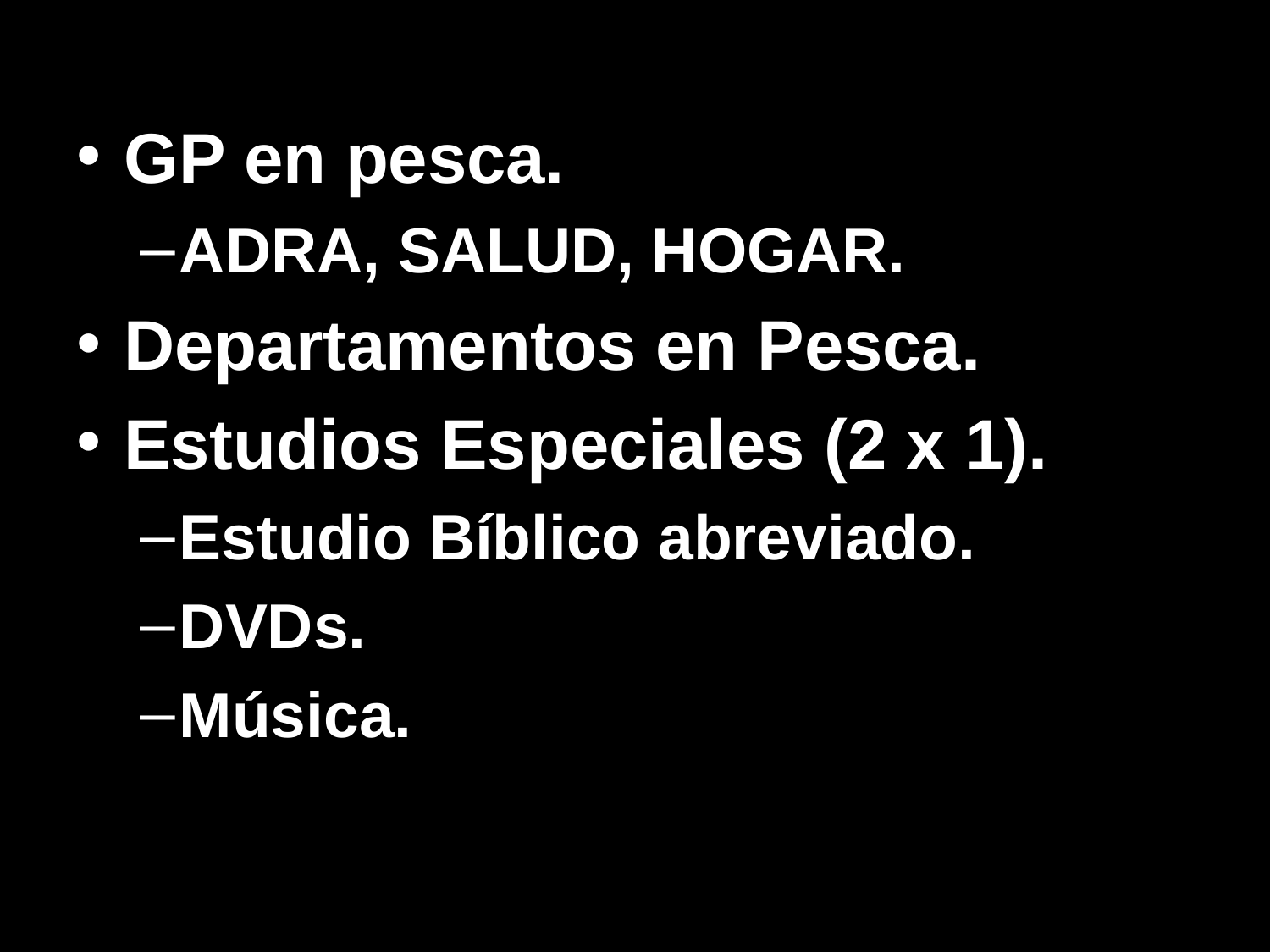

GP en pesca.
ADRA, SALUD, HOGAR.
Departamentos en Pesca.
Estudios Especiales (2 x 1).
Estudio Bíblico abreviado.
DVDs.
Música.